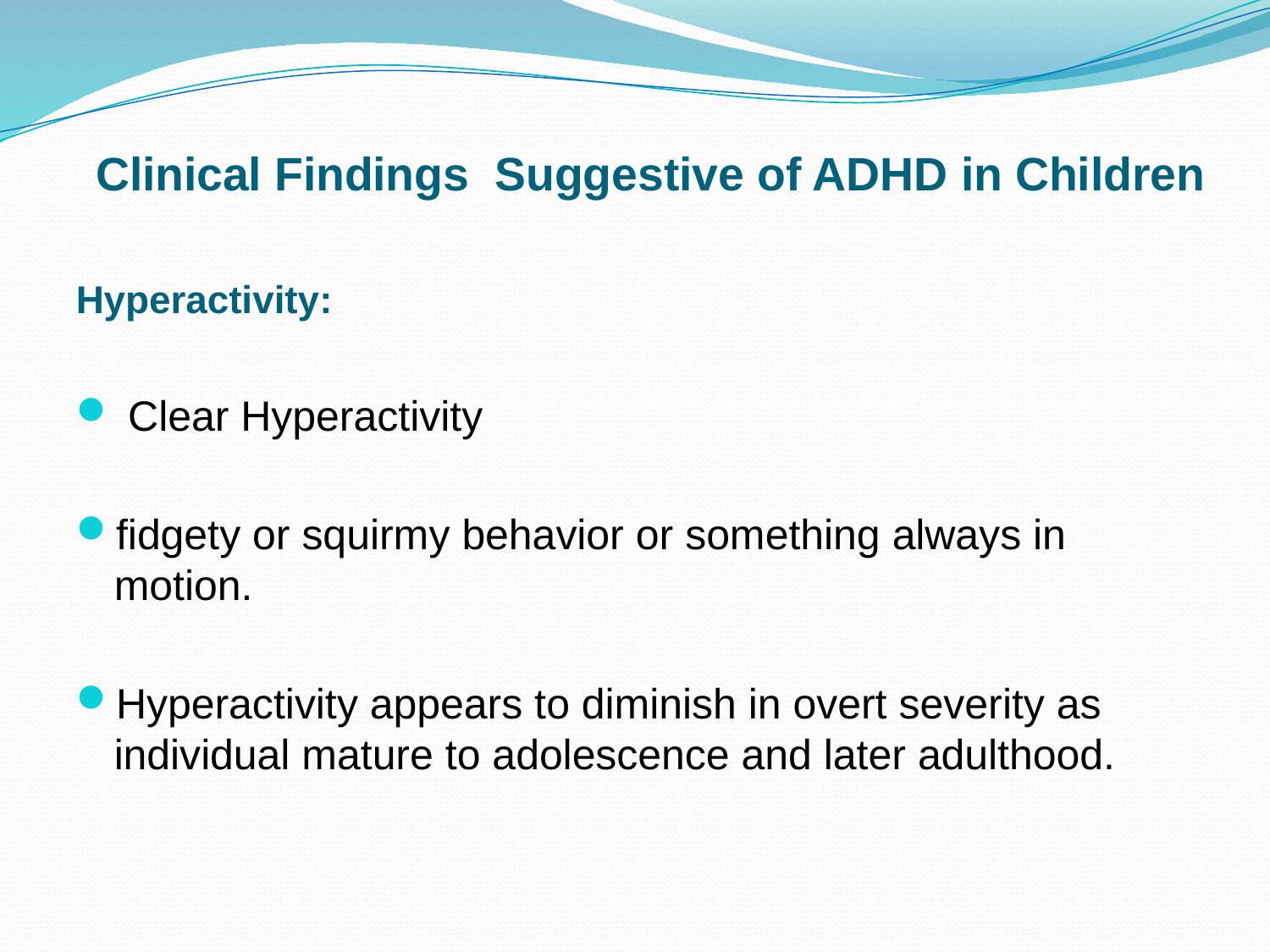

# Clinical Findings  Suggestive of ADHD in Children
Hyperactivity:

 Clear Hyperactivity

fidgety or squirmy behavior or something always in motion.

Hyperactivity appears to diminish in overt severity as individual mature to adolescence and later adulthood.